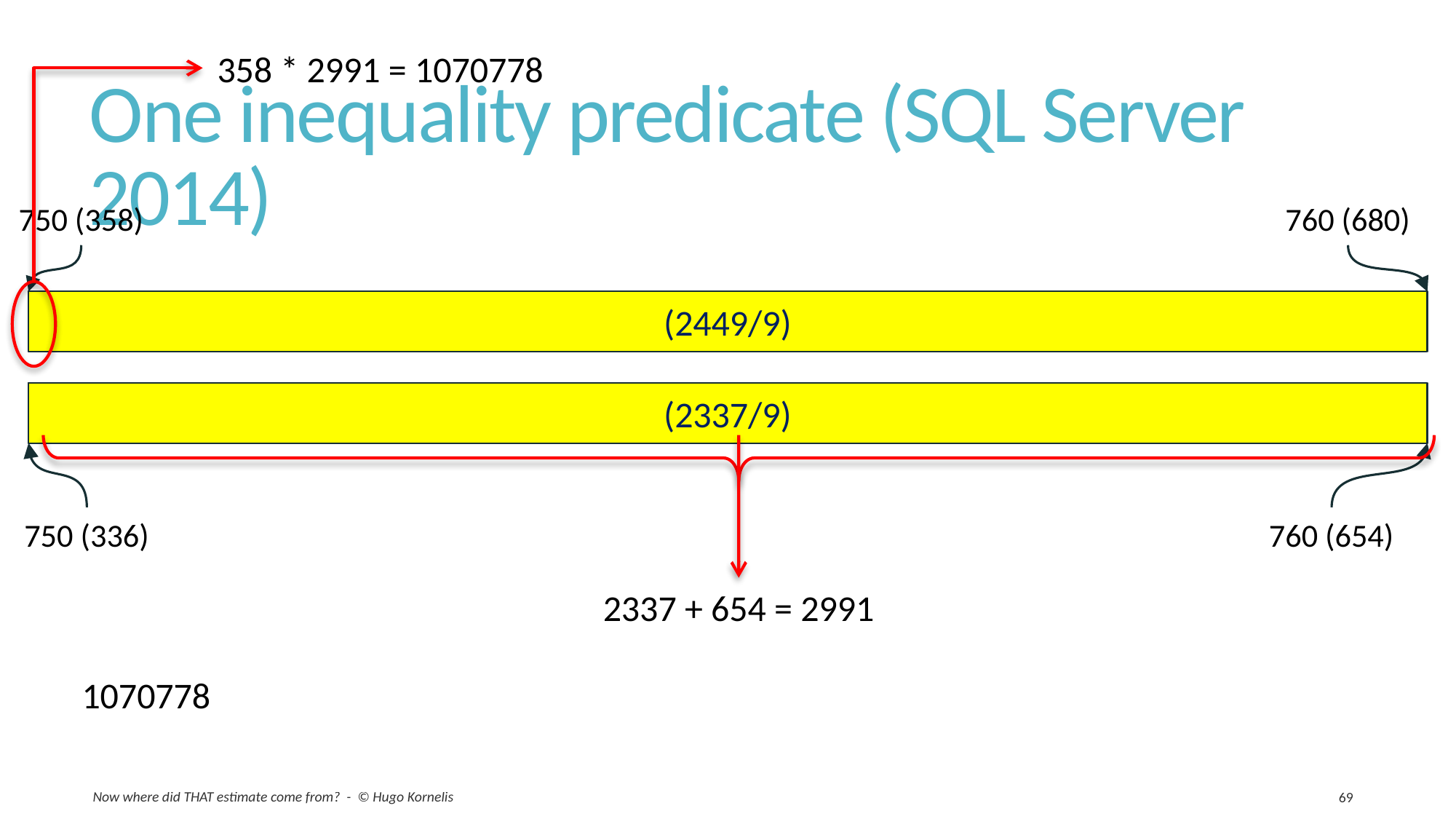

358 * 2991 = 1070778
# One inequality predicate (SQL Server 2014)
750 (358)
760 (680)

(2449/9)

(2337/9)

750 (336)
760 (654)
2337 + 654 = 2991
1070778
Now where did THAT estimate come from?  -  © Hugo Kornelis
69